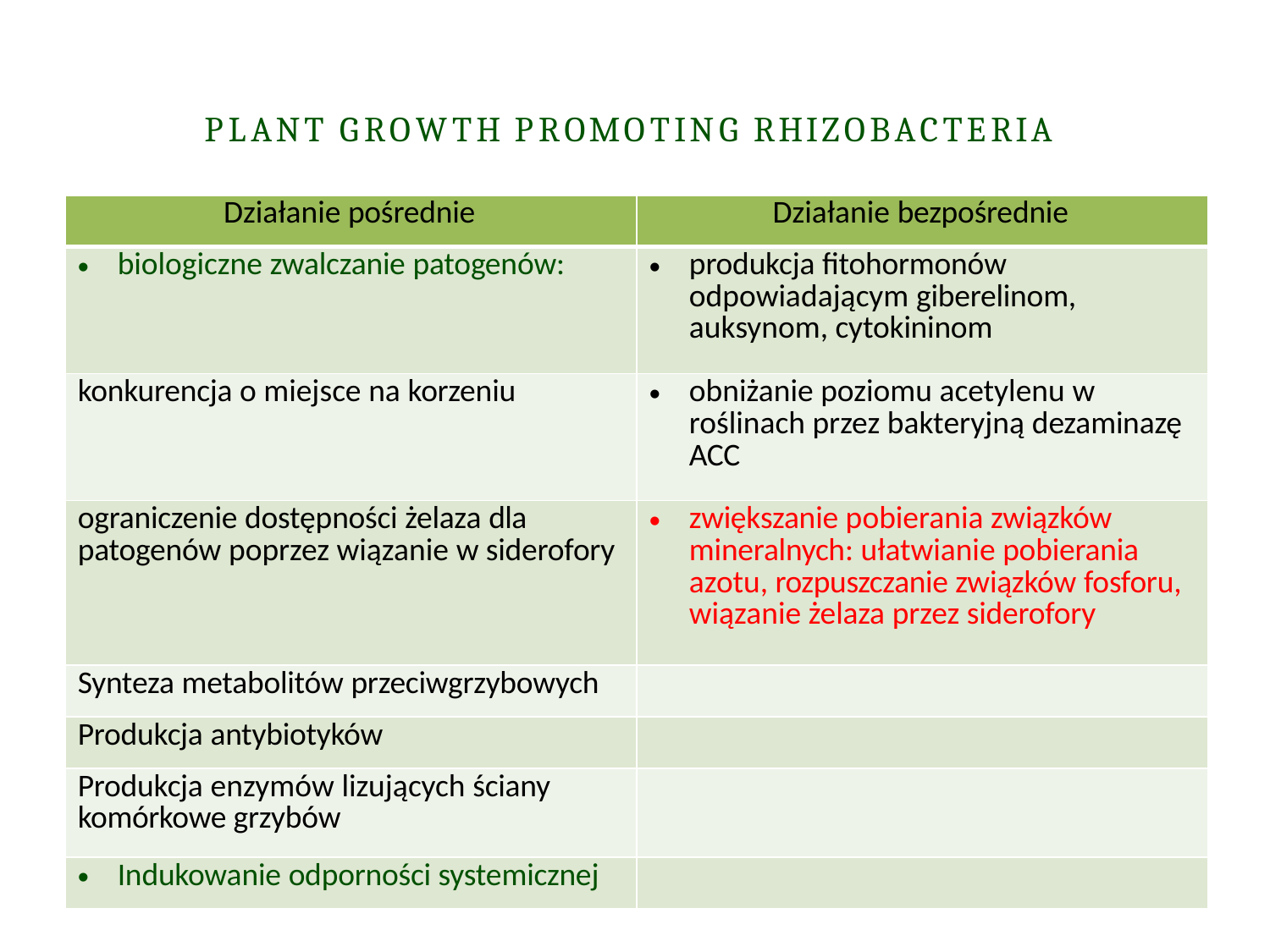

# PLANT GROWTH PROMOTING RHIZOBACTERIA
| Działanie pośrednie | Działanie bezpośrednie |
| --- | --- |
| biologiczne zwalczanie patogenów: | produkcja fitohormonów odpowiadającym giberelinom, auksynom, cytokininom |
| konkurencja o miejsce na korzeniu | obniżanie poziomu acetylenu w roślinach przez bakteryjną dezaminazę ACC |
| ograniczenie dostępności żelaza dla patogenów poprzez wiązanie w siderofory | zwiększanie pobierania związków mineralnych: ułatwianie pobierania azotu, rozpuszczanie związków fosforu, wiązanie żelaza przez siderofory |
| Synteza metabolitów przeciwgrzybowych |  |
| Produkcja antybiotyków |  |
| Produkcja enzymów lizujących ściany komórkowe grzybów |  |
| Indukowanie odporności systemicznej |  |